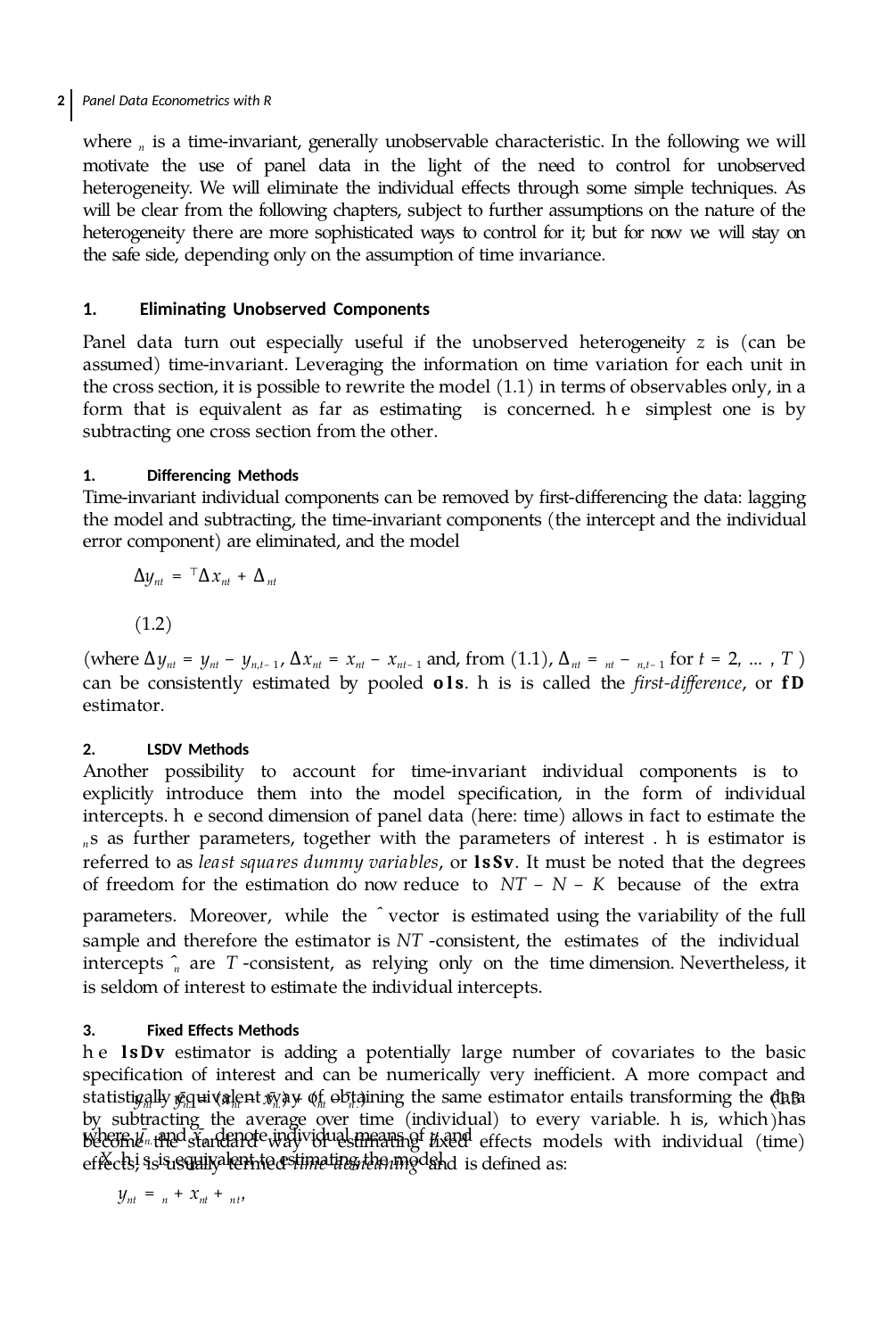

2  Panel Data Econometrics with R

where n is a time-invariant, generally unobservable characteristic. In the following we will motivate the use of panel data in the light of the need to control for unobserved heterogeneity. We will eliminate the individual effects through some simple techniques. As will be clear from the following chapters, subject to further assumptions on the nature of the heterogeneity there are more sophisticated ways to control for it; but for now we will stay on the safe side, depending only on the assumption of time invariance.

Eliminating Unobserved Components
Panel data turn out especially useful if the unobserved heterogeneity z is (can be assumed) time-invariant. Leveraging the information on time variation for each unit in the cross section, it is possible to rewrite the model (1.1) in terms of observables only, in a form that is equivalent as far as estimating  is concerned. he simplest one is by subtracting one cross section from the other.

Differencing Methods
Time-invariant individual components can be removed by ﬁrst-differencing the data: lagging the model and subtracting, the time-invariant components (the intercept and the individual error component) are eliminated, and the model
Δynt = ⊤Δxnt + Δnt	(1.2)
(where Δynt  = ynt  – yn,t–1, Δxnt  = xnt  – xnt–1 and, from (1.1), Δnt  = nt  – n,t–1 for t = 2, … , T ) can be consistently estimated by pooled ols. his is called the first-difference, or fd estimator.

LSDV Methods
Another  possibility  to  account  for  time-invariant  individual  components  is  to  explicitly introduce them into the model speciﬁcation, in the form of individual intercepts. he second dimension of panel data (here: time) allows in fact to estimate the ns as further parameters, together with the parameters of interest . his estimator is referred to as least squares dummy variables, or lsdv. It must be noted that the degrees of freedom for the estimation do now reduce  to  NT – N – K  because  of  the  extra  parameters.  Moreover,  while  the  ̂ vector  is estimated using the variability of the full sample and therefore the estimator is NT -consistent, the  estimates  of  the  individual  intercepts  ̂n   are  T -consistent,  as  relying  only  on  the  time dimension. Nevertheless, it is seldom of interest to estimate the individual intercepts.

Fixed Effects Methods
he lsdv estimator is adding a potentially large number of covariates to the basic speciﬁcation of interest and can be numerically very ineﬃcient. A more compact and statistically equivalent way of obtaining the same estimator entails transforming the data by subtracting the average over time (individual) to every variable. his, which has become the standard way of estimating ﬁxed effects models with individual (time) effects, is usually termed time-demeaning  and is deﬁned as:

ynt – ȳn. = (xnt – x̄n.) + (nt – ̄n.)
where ȳn. and x̄n. denote individual means of y and X. his is equivalent to estimating the model
ynt = n + xnt + nt,
(1.3)